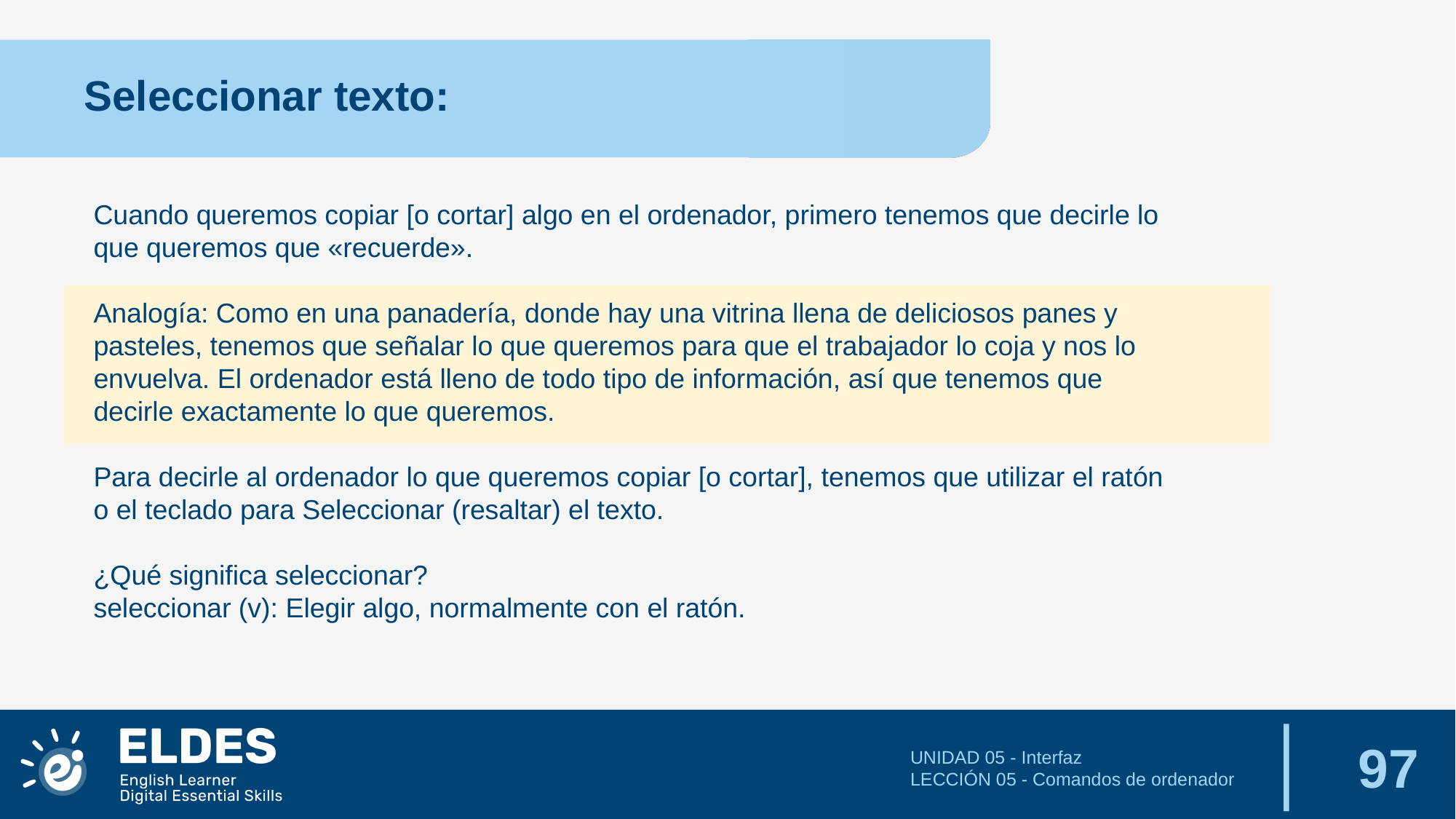

Seleccionar texto:
Cuando queremos copiar [o cortar] algo en el ordenador, primero tenemos que decirle lo que queremos que «recuerde».

Analogía: Como en una panadería, donde hay una vitrina llena de deliciosos panes y pasteles, tenemos que señalar lo que queremos para que el trabajador lo coja y nos lo envuelva. El ordenador está lleno de todo tipo de información, así que tenemos que decirle exactamente lo que queremos.

Para decirle al ordenador lo que queremos copiar [o cortar], tenemos que utilizar el ratón o el teclado para Seleccionar (resaltar) el texto.

¿Qué significa seleccionar?
seleccionar (v): Elegir algo, normalmente con el ratón.

97
UNIDAD 05 - Interfaz
LECCIÓN 05 - Comandos de ordenador